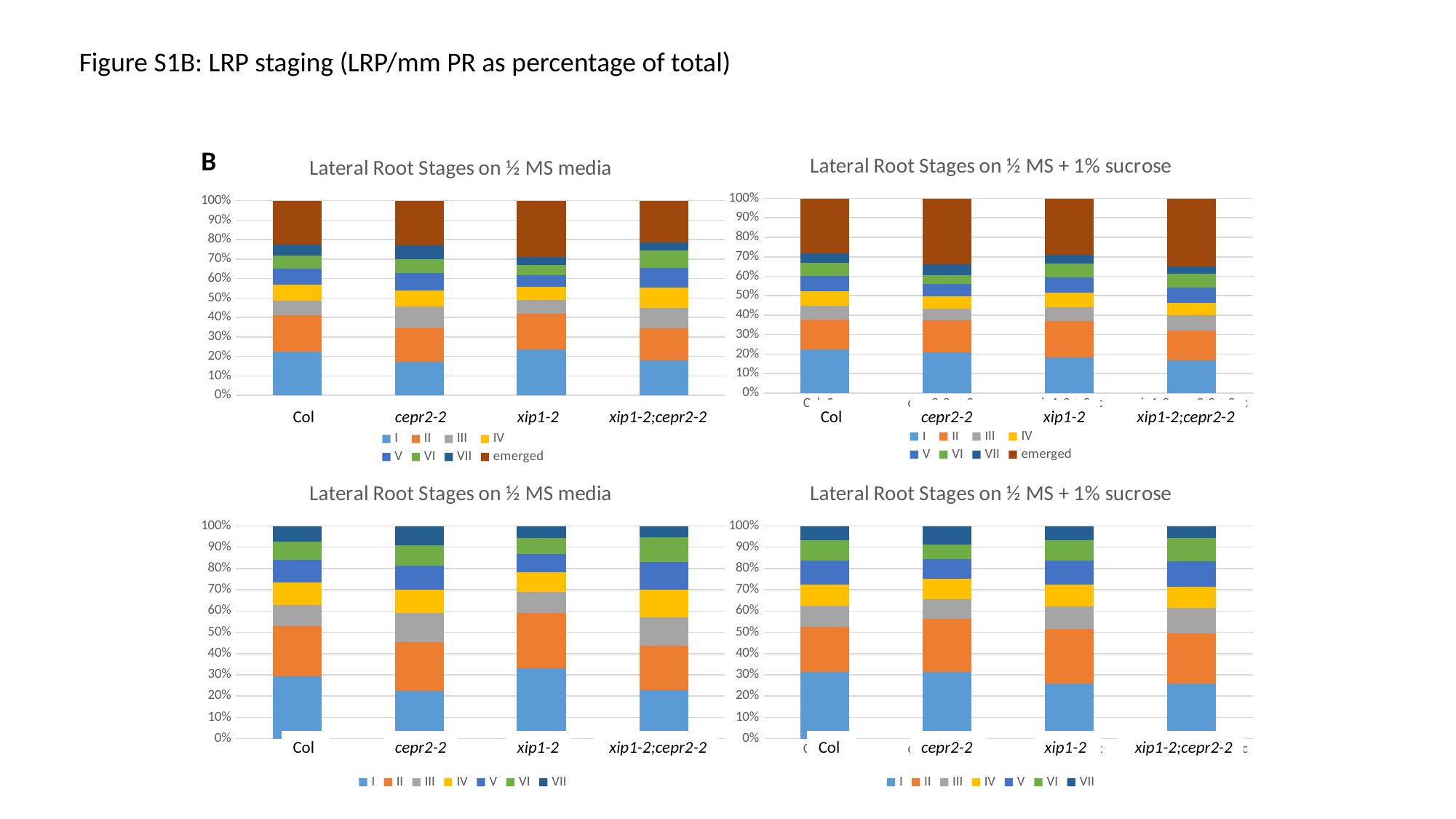

Figure S1B: LRP staging (LRP/mm PR as percentage of total)
B

### Chart: Lateral Root Stages on ½ MS + 1% sucrose

| Category | I | II | III | IV | V | VI | VII | emerged |
|---|---|---|---|---|---|---|---|---|
| Col+Suc | 0.177706122936112 | 0.12026210109344 | 0.0575632957882753 | 0.0570946142990237 | 0.0630072144182409 | 0.055018907968742 | 0.0377762064151418 | 0.222821290487703 |
| cepr2-2  + Suc | 0.220014367201513 | 0.172539046787588 | 0.0651097457715551 | 0.0662781951028344 | 0.0653407649410195 | 0.0480181679803083 | 0.060460179559963 | 0.354714672157074 |
| xip1-2 + Suc | 0.156164783005951 | 0.157029213214368 | 0.0633725870192985 | 0.0628818188513056 | 0.066910062063023 | 0.0583135513566085 | 0.0410463370176877 | 0.245273484477497 |
| xip1-2;cepr2-2 + Suc | 0.234445249172878 | 0.216533536064978 | 0.109633264981214 | 0.0889594573855768 | 0.109253801808067 | 0.101204456178656 | 0.0514472403929542 | 0.491153890962874 |

### Chart: Lateral Root Stages on ½ MS media

| Category | I | II | III | IV | V | VI | VII | emerged |
|---|---|---|---|---|---|---|---|---|
| Col | 0.170351858734387 | 0.138730174103925 | 0.0576528355902704 | 0.0624170244199531 | 0.062191648534266 | 0.0497448219108502 | 0.0426316106797754 | 0.170669343656389 |
| cepr2-2 | 0.165989221553755 | 0.170335308723794 | 0.101808354983694 | 0.0803370121947894 | 0.0850897597500355 | 0.07163096659644 | 0.0660454853835972 | 0.22172907788711 |
| xip1-2 | 0.178844913176923 | 0.14233241808679 | 0.0540822860312105 | 0.050072641717669 | 0.0470607248745215 | 0.0400760139791228 | 0.0306374428508157 | 0.221158396013597 |
| xip1-2;cepr2-2 | 0.208417019400383 | 0.190873915097177 | 0.125578359461507 | 0.119101016674293 | 0.119087440494344 | 0.104799330393621 | 0.0496042237793315 | 0.247947272622875 |

### Chart: Lateral Root Stages on ½ MS media

| Category | I | II | III | IV | V | VI | VII |
|---|---|---|---|---|---|---|---|
| Col | 0.170351858734387 | 0.138730174103925 | 0.0576528355902704 | 0.0624170244199531 | 0.062191648534266 | 0.0497448219108502 | 0.0426316106797754 |
| cepr2-2 | 0.165989221553755 | 0.170335308723794 | 0.101808354983694 | 0.0803370121947894 | 0.0850897597500355 | 0.07163096659644 | 0.0660454853835972 |
| xip1-2 | 0.178844913176923 | 0.14233241808679 | 0.0540822860312105 | 0.050072641717669 | 0.0470607248745215 | 0.0400760139791228 | 0.0306374428508157 |
| xip1-2;cepr2-2 | 0.208417019400383 | 0.190873915097177 | 0.125578359461507 | 0.119101016674293 | 0.119087440494344 | 0.104799330393621 | 0.0496042237793315 |

### Chart: Lateral Root Stages on ½ MS + 1% sucrose

| Category | I | II | III | IV | V | VI | VII |
|---|---|---|---|---|---|---|---|
| Col+Suc | 0.177706122936112 | 0.12026210109344 | 0.0575632957882753 | 0.0570946142990237 | 0.0630072144182409 | 0.055018907968742 | 0.0377762064151418 |
| cepr2-2  + Suc | 0.220014367201513 | 0.172539046787588 | 0.0651097457715551 | 0.0662781951028344 | 0.0653407649410195 | 0.0480181679803083 | 0.060460179559963 |
| xip1-2 + Suc | 0.156164783005951 | 0.157029213214368 | 0.0633725870192985 | 0.0628818188513056 | 0.066910062063023 | 0.0583135513566085 | 0.0410463370176877 |
| xip1-2;cepr2-2 + Suc | 0.234445249172878 | 0.216533536064978 | 0.109633264981214 | 0.0889594573855768 | 0.109253801808067 | 0.101204456178656 | 0.0514472403929542 |
Col
cepr2-2
xip1-2
xip1-2;cepr2-2
Col
cepr2-2
xip1-2
xip1-2;cepr2-2
Col
cepr2-2
xip1-2
xip1-2;cepr2-2
Col
cepr2-2
xip1-2
xip1-2;cepr2-2